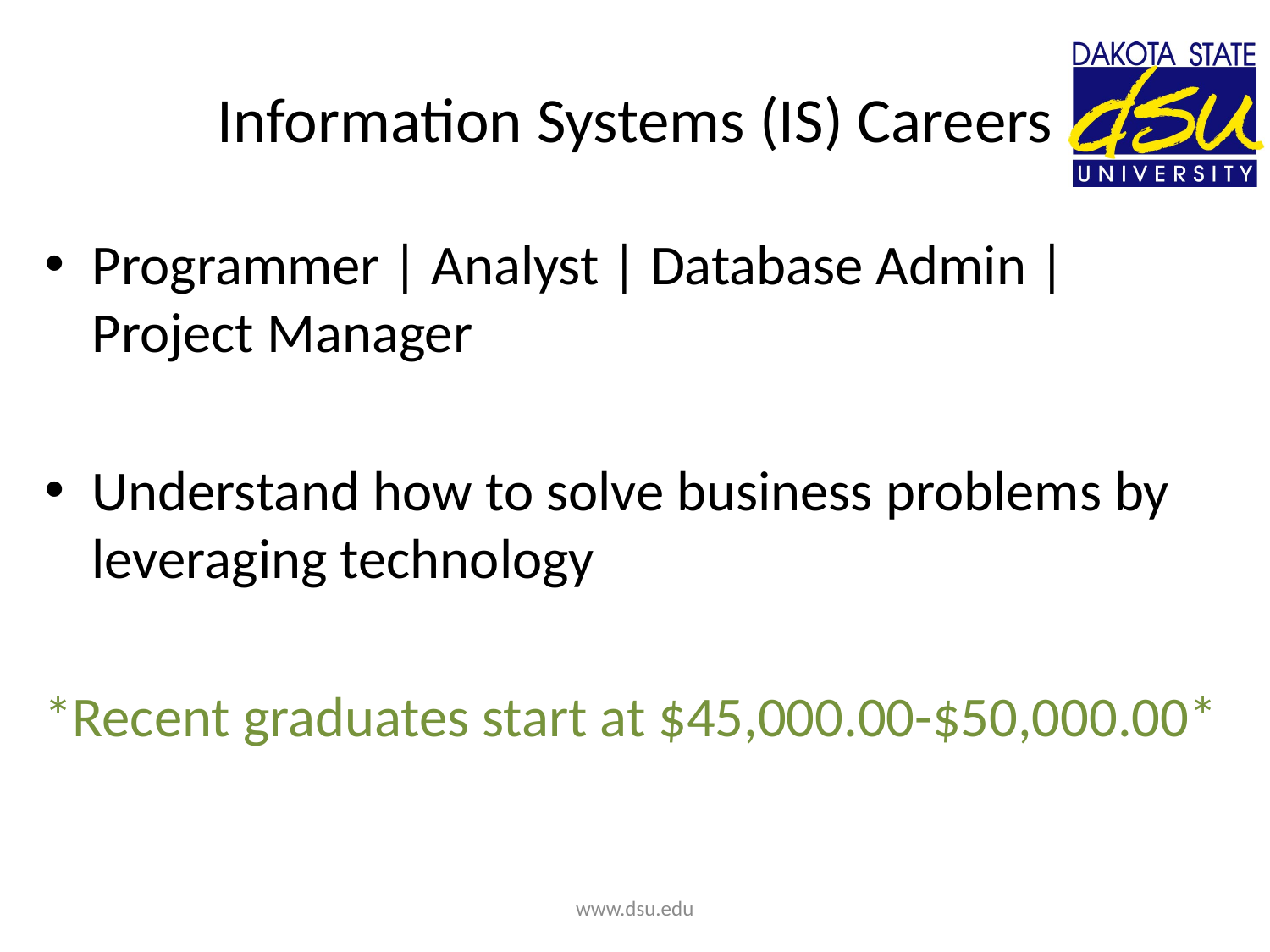

# Information Systems (IS) Careers
Programmer | Analyst | Database Admin | Project Manager

Understand how to solve business problems by leveraging technology

*Recent graduates start at $45,000.00-$50,000.00*

www.dsu.edu